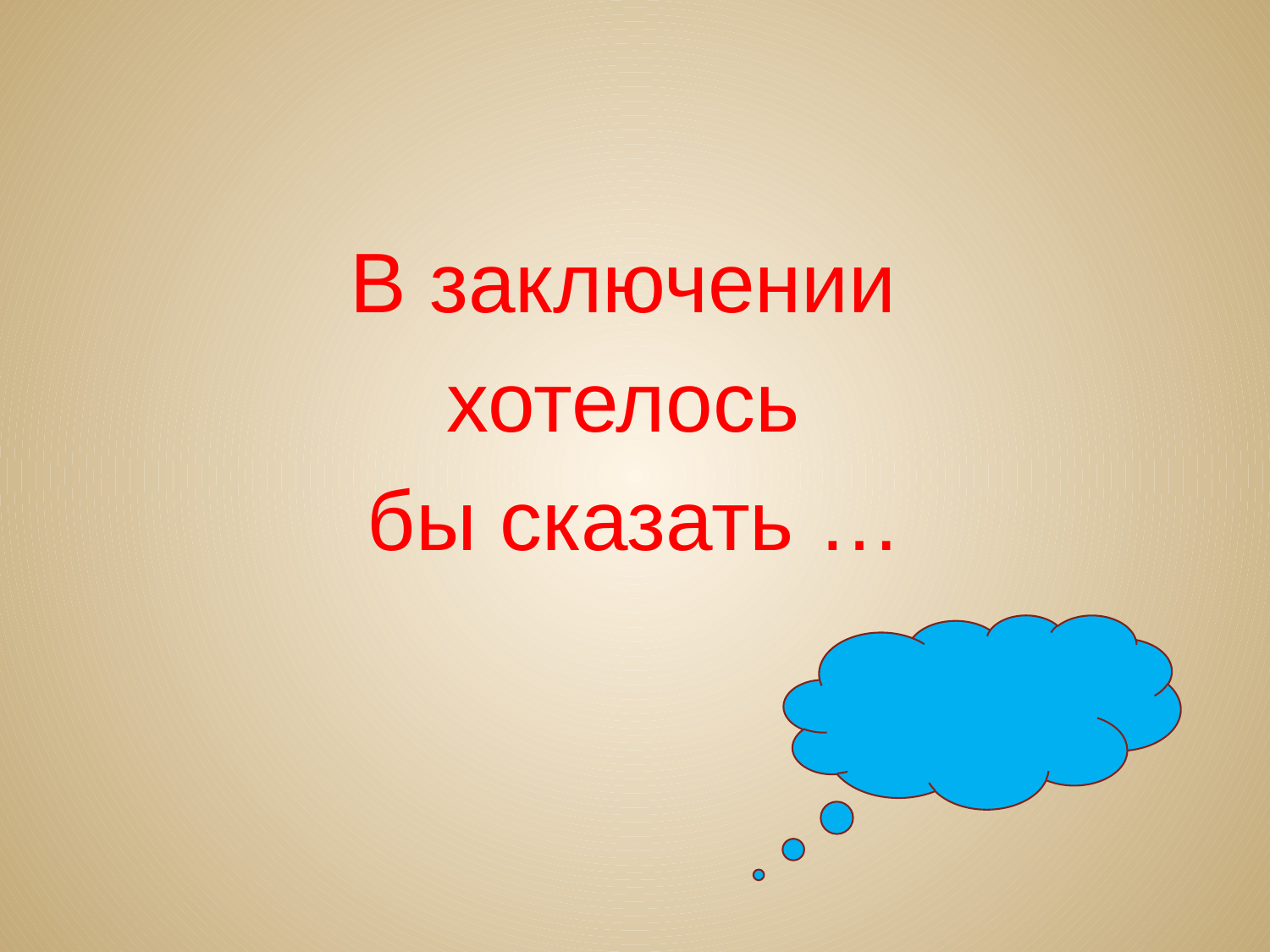

#
В заключении
хотелось
бы сказать …